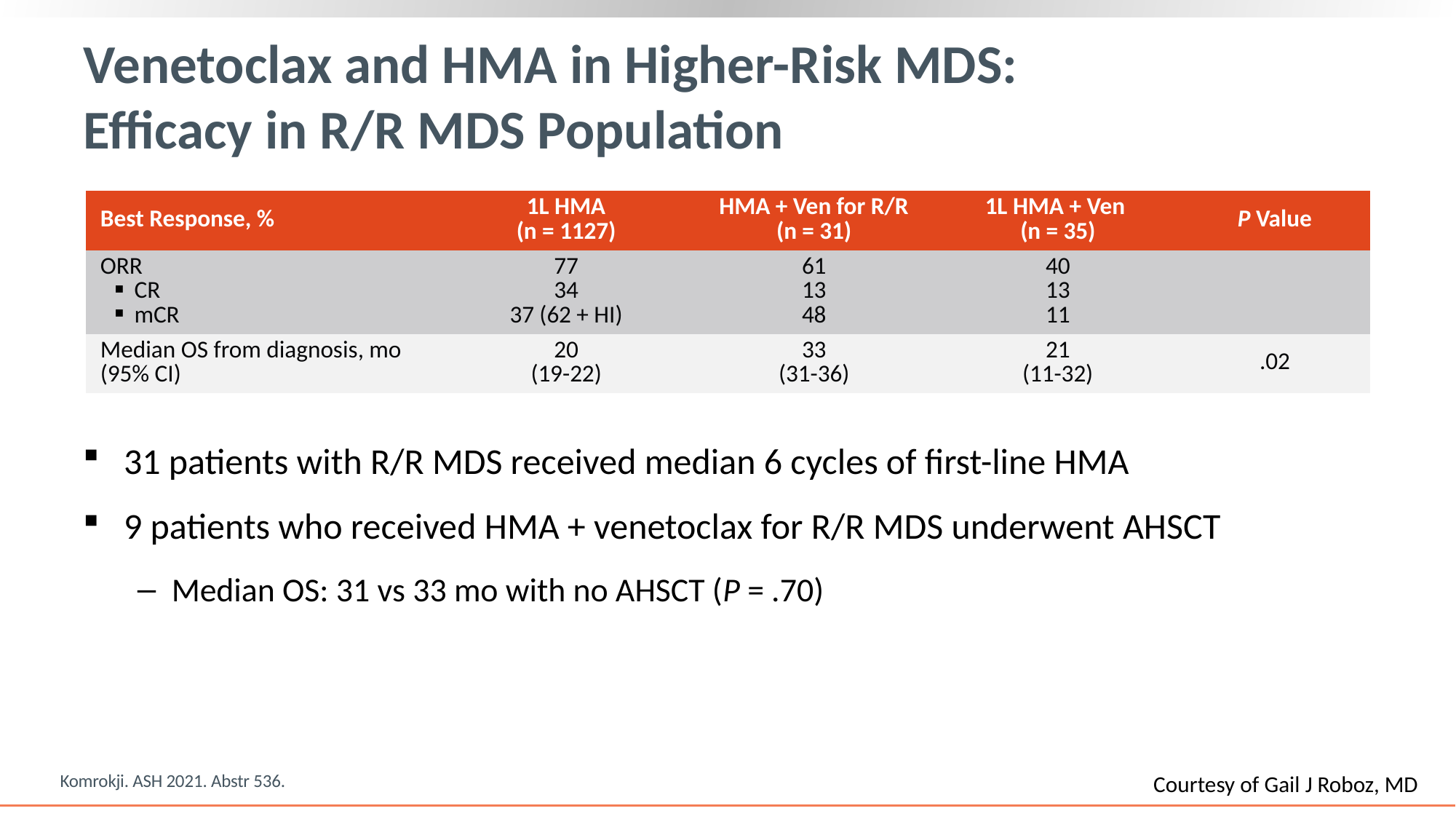

# Venetoclax and HMA in Higher-Risk MDS: Efficacy in R/R MDS Population
| Best Response, % | 1L HMA (n = 1127) | HMA + Ven for R/R (n = 31) | 1L HMA + Ven (n = 35) | P Value |
| --- | --- | --- | --- | --- |
| ORR CR mCR | 77 34 37 (62 + HI) | 61 13 48 | 40 13 11 |  |
| Median OS from diagnosis, mo (95% CI) | 20 (19-22) | 33 (31-36) | 21 (11-32) | .02 |
31 patients with R/R MDS received median 6 cycles of first-line HMA
9 patients who received HMA + venetoclax for R/R MDS underwent AHSCT
Median OS: 31 vs 33 mo with no AHSCT (P = .70)
Komrokji. ASH 2021. Abstr 536.
Courtesy of Gail J Roboz, MD